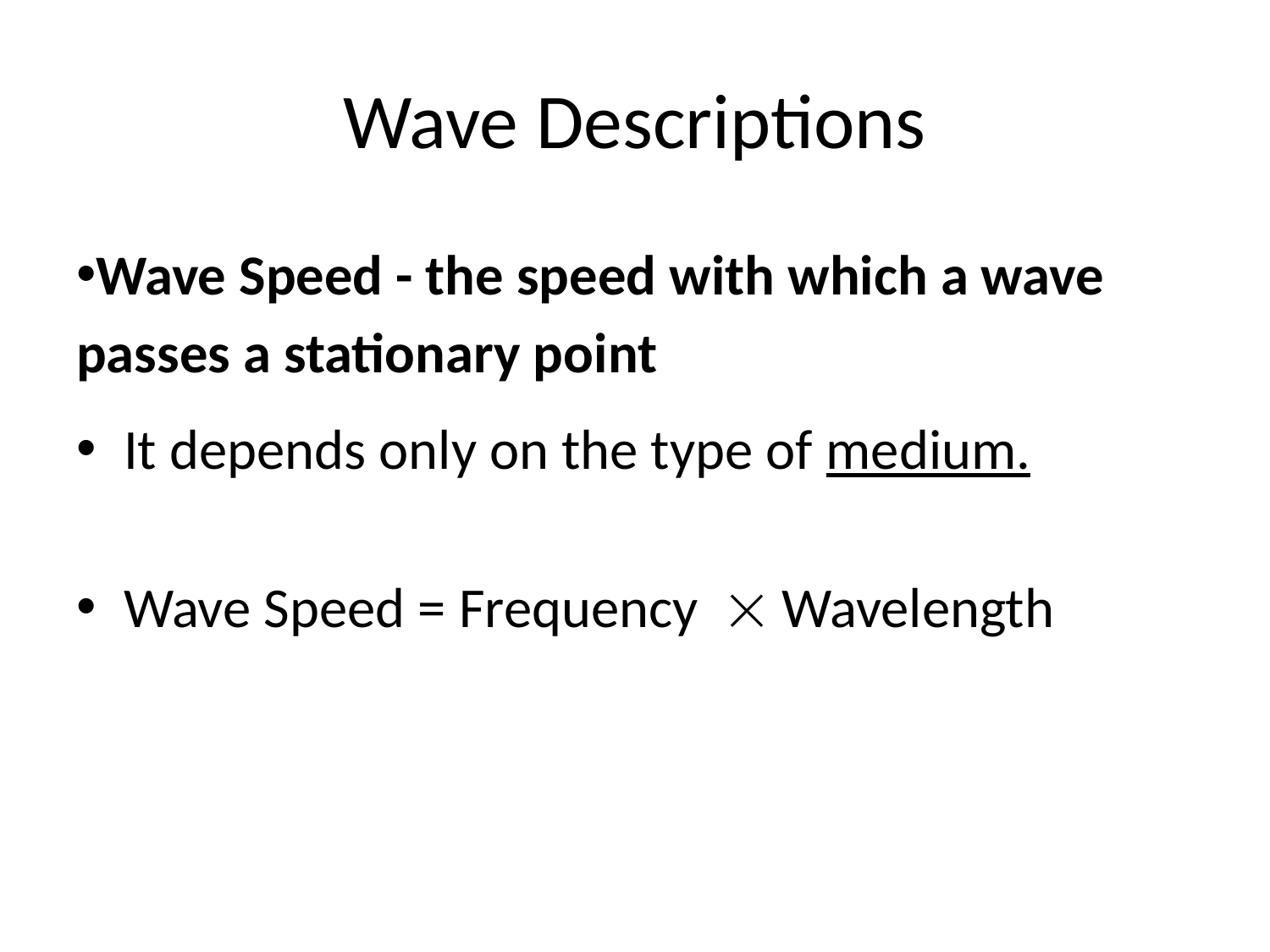

# Wave Descriptions
Wave Speed - the speed with which a wave passes a stationary point
It depends only on the type of medium.

Wave Speed = Frequency  × Wavelength